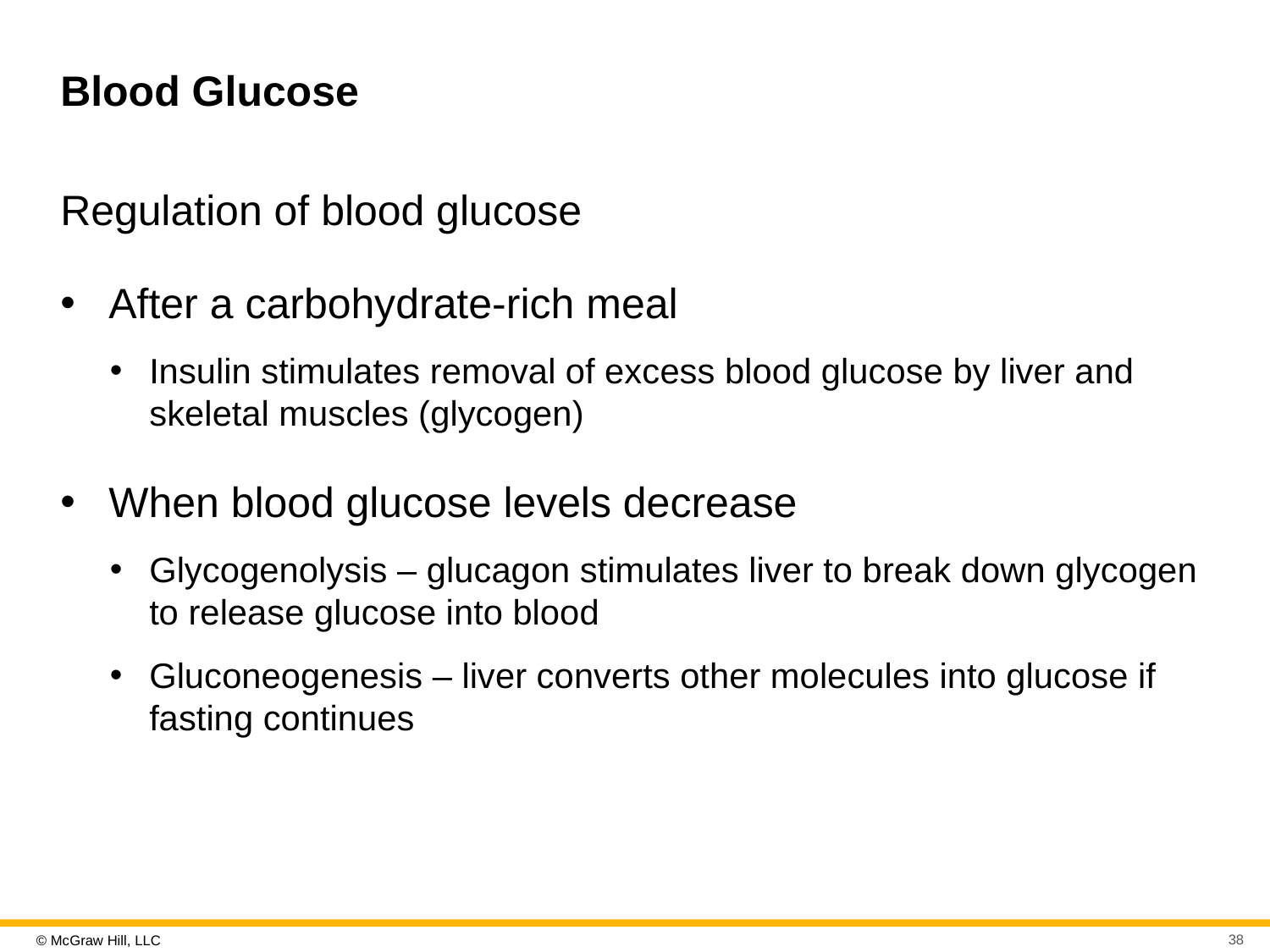

# Blood Glucose
Regulation of blood glucose
After a carbohydrate-rich meal
Insulin stimulates removal of excess blood glucose by liver and skeletal muscles (glycogen)
When blood glucose levels decrease
Glycogenolysis – glucagon stimulates liver to break down glycogen to release glucose into blood
Gluconeogenesis – liver converts other molecules into glucose if fasting continues
38